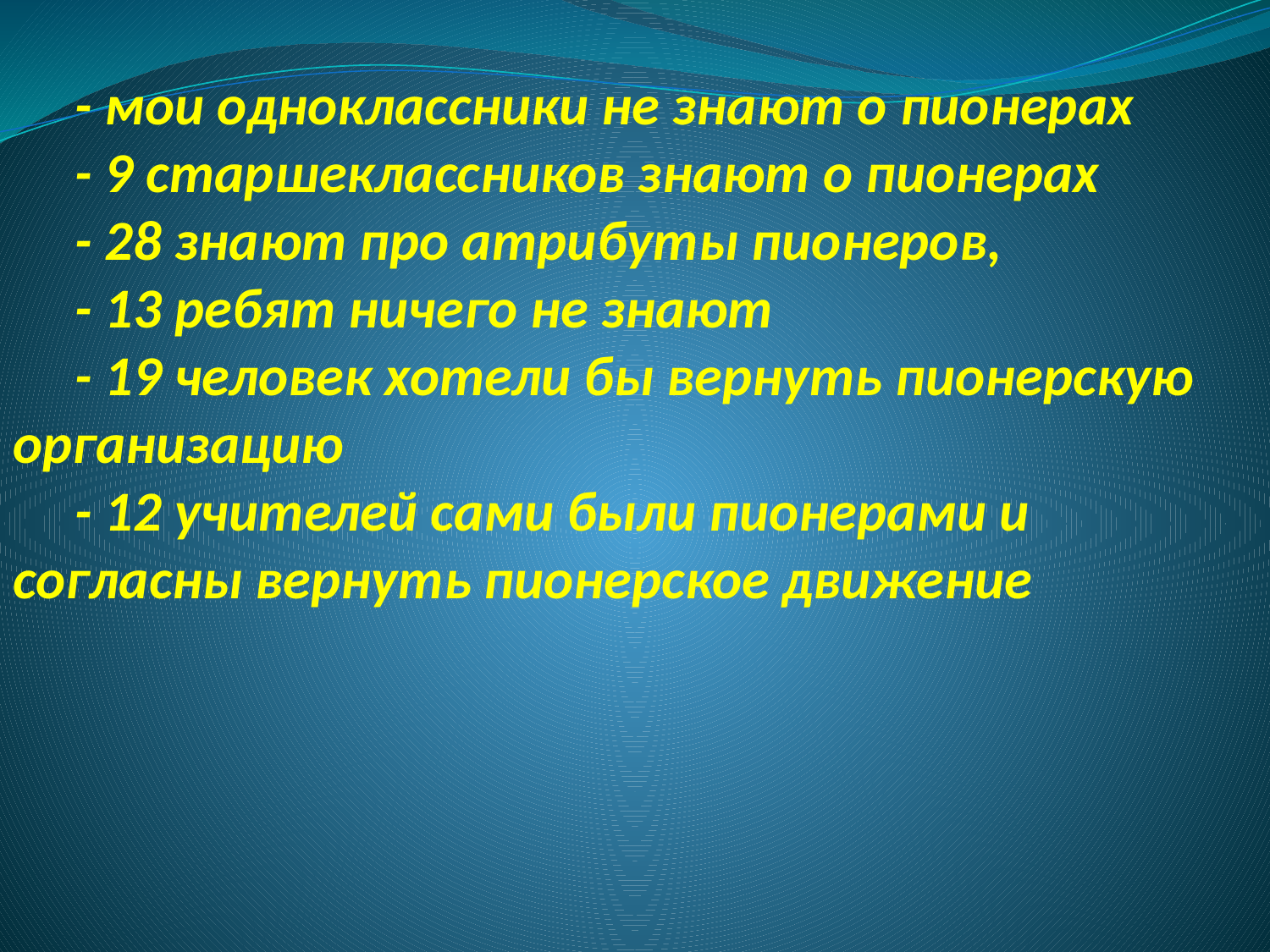

- мои одноклассники не знают о пионерах
- 9 старшеклассников знают о пионерах
- 28 знают про атрибуты пионеров,
- 13 ребят ничего не знают
- 19 человек хотели бы вернуть пионерскую организацию
- 12 учителей сами были пионерами и согласны вернуть пионерское движение